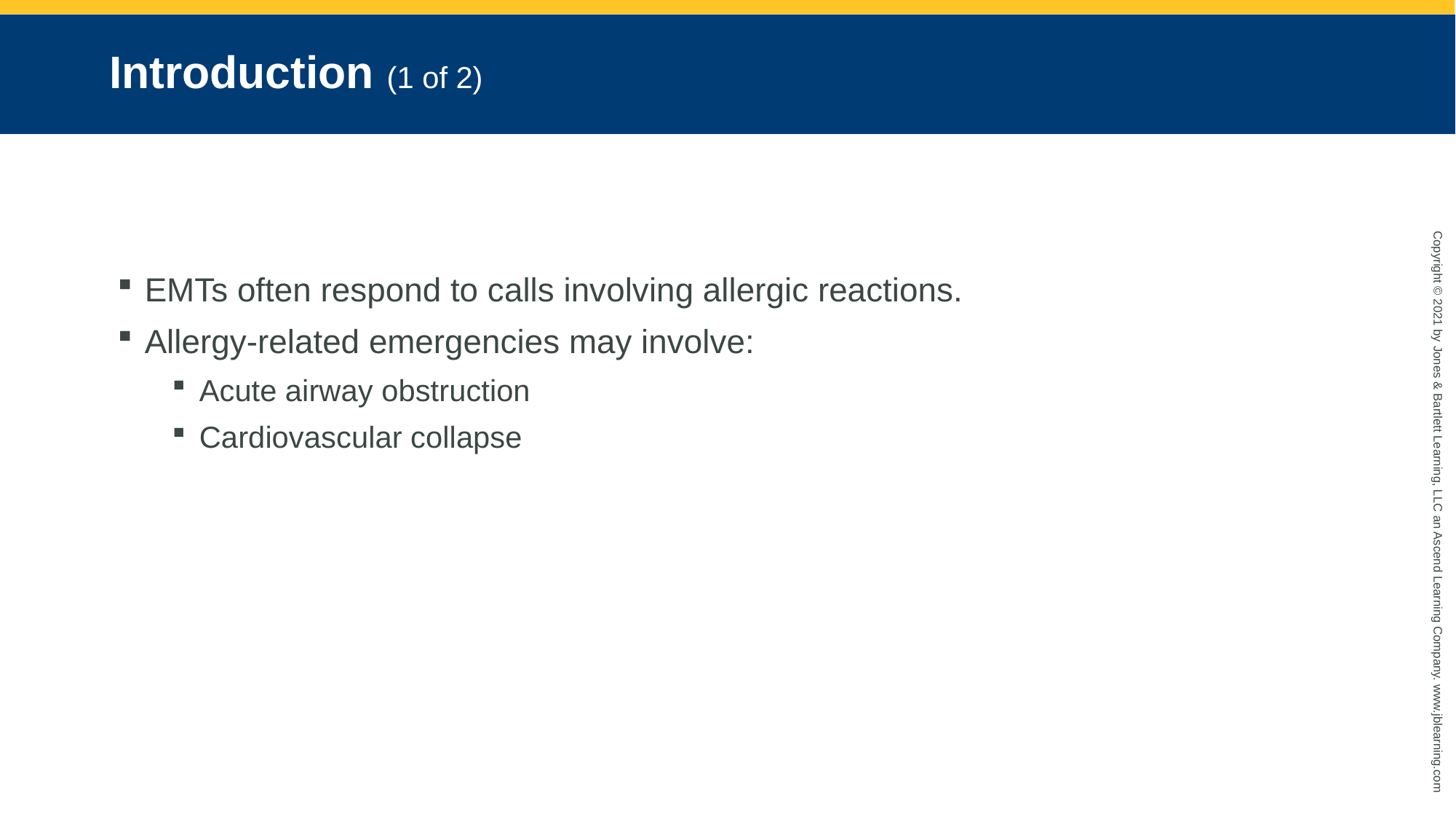

# Introduction (1 of 2)
EMTs often respond to calls involving allergic reactions.
Allergy-related emergencies may involve:
Acute airway obstruction
Cardiovascular collapse